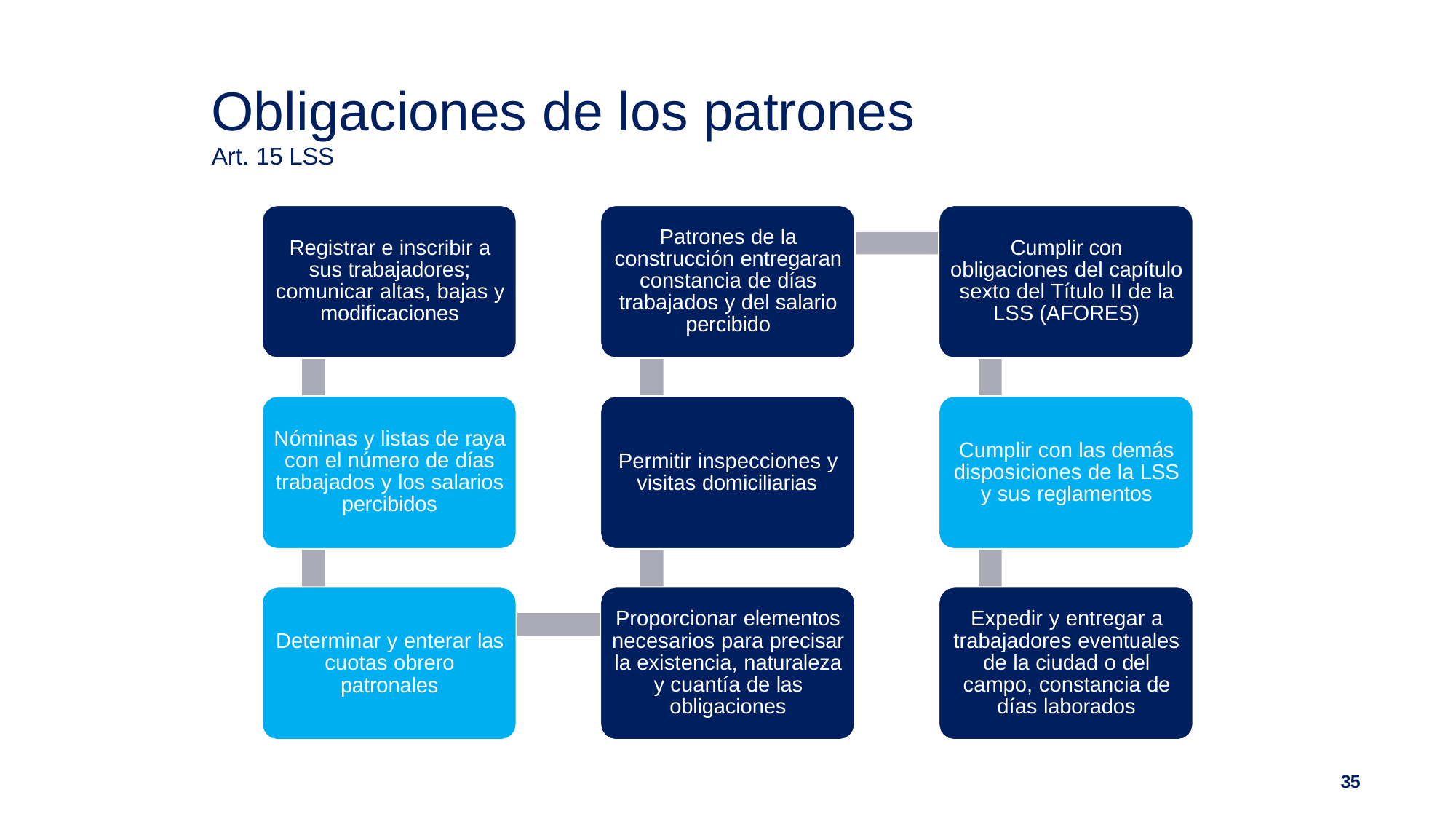

# Obligaciones de los patrones
Art. 15 LSS

Patrones de la construcción entregaran constancia de días trabajados y del salario percibido
Registrar e inscribir a sus trabajadores; comunicar altas, bajas y modificaciones
Cumplir con obligaciones del capítulo sexto del Título II de la LSS (AFORES)

Nóminas y listas de raya con el número de días trabajados y los salarios percibidos

Cumplir con las demás disposiciones de la LSS y sus reglamentos
Permitir inspecciones y visitas domiciliarias

Proporcionar elementos necesarios para precisar la existencia, naturaleza y cuantía de las obligaciones
Expedir y entregar a trabajadores eventuales de la ciudad o del campo, constancia de días laborados
Determinar y enterar las cuotas obrero patronales
35